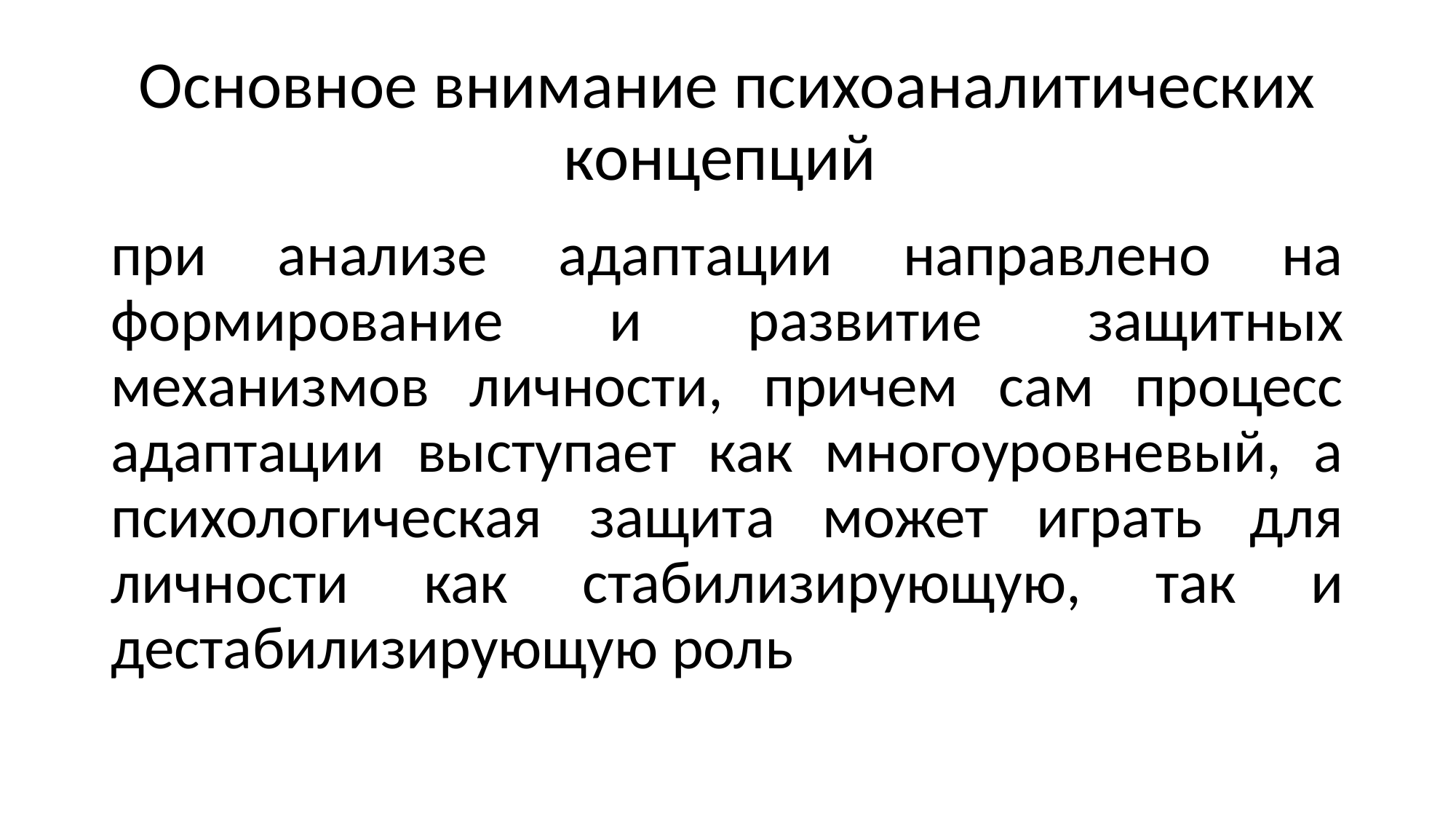

# Основное внимание психоаналитических концепций
при анализе адаптации направлено на формирование и развитие защитных механизмов личности, причем сам процесс адаптации выступает как многоуровневый, а психологическая защита может играть для личности как стабилизирующую, так и дестабилизирующую роль